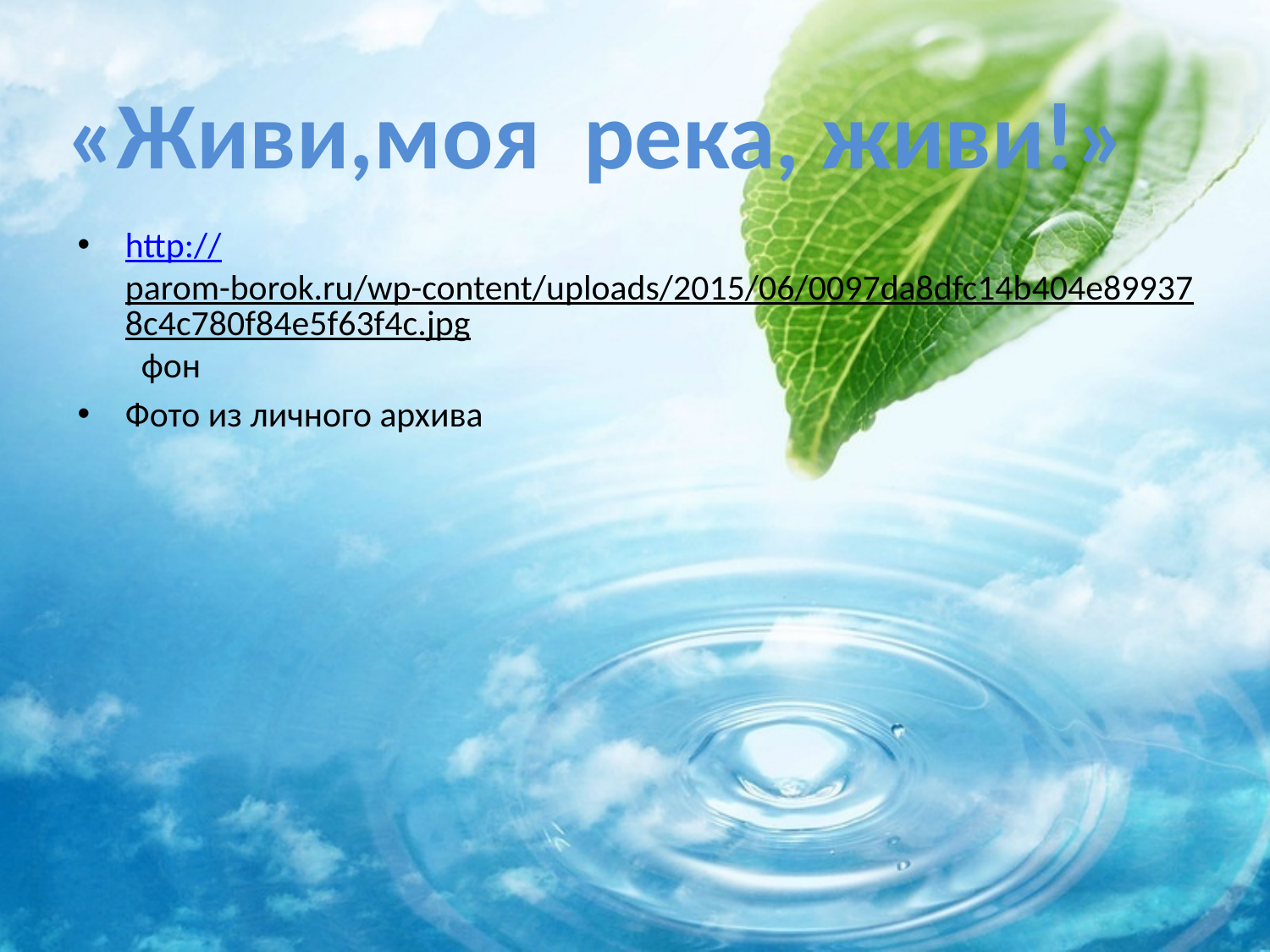

«Живи,моя  река, живи!»
http://parom-borok.ru/wp-content/uploads/2015/06/0097da8dfc14b404e899378c4c780f84e5f63f4c.jpg  фон
Фото из личного архива